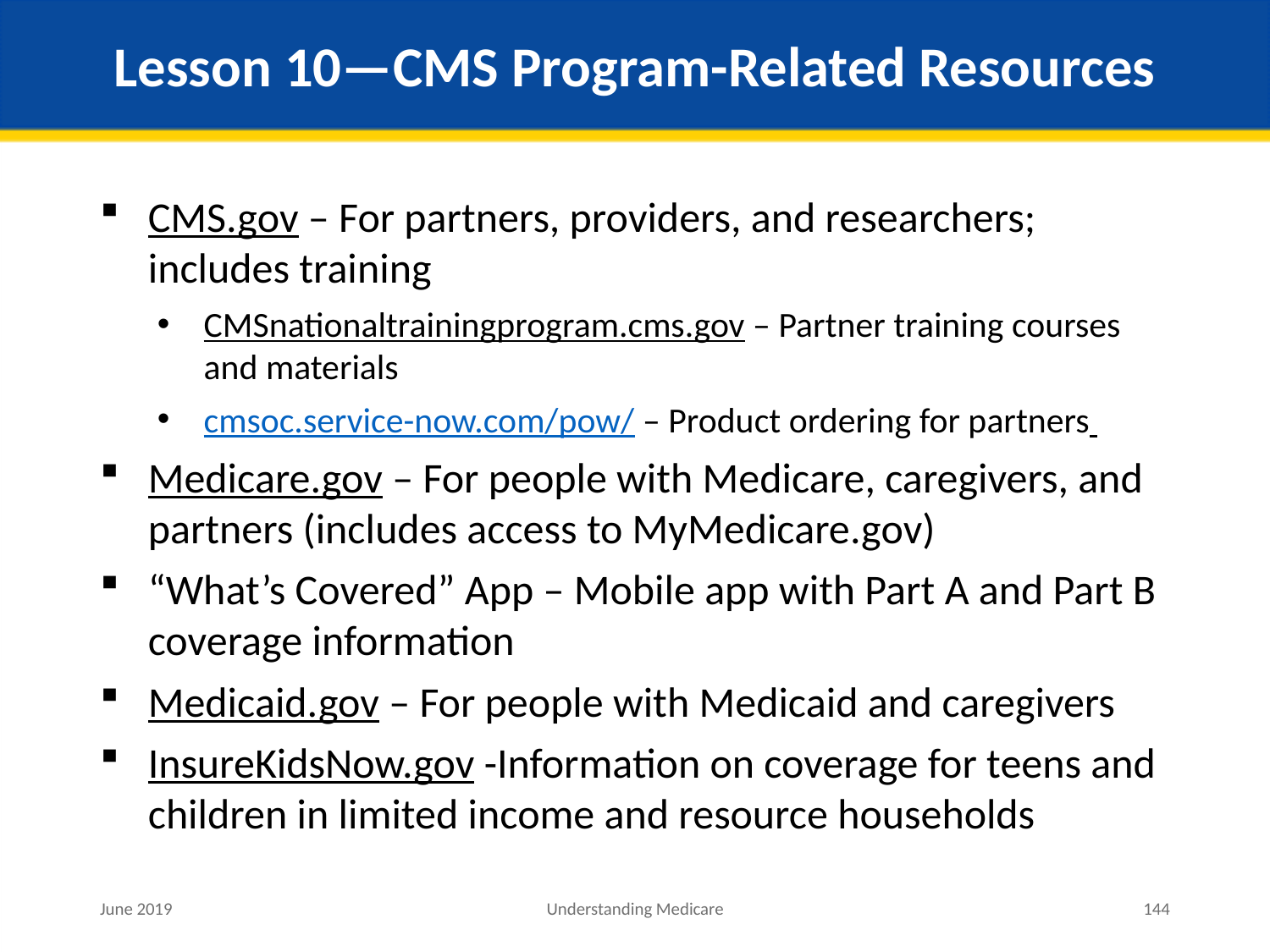

# Lesson 10—CMS Program-Related Resources
CMS.gov – For partners, providers, and researchers; includes training
CMSnationaltrainingprogram.cms.gov – Partner training courses and materials
cmsoc.service-now.com/pow/ – Product ordering for partners
Medicare.gov – For people with Medicare, caregivers, and partners (includes access to MyMedicare.gov)
“What’s Covered” App – Mobile app with Part A and Part B coverage information
Medicaid.gov – For people with Medicaid and caregivers
InsureKidsNow.gov -Information on coverage for teens and children in limited income and resource households
June 2019
Understanding Medicare
144